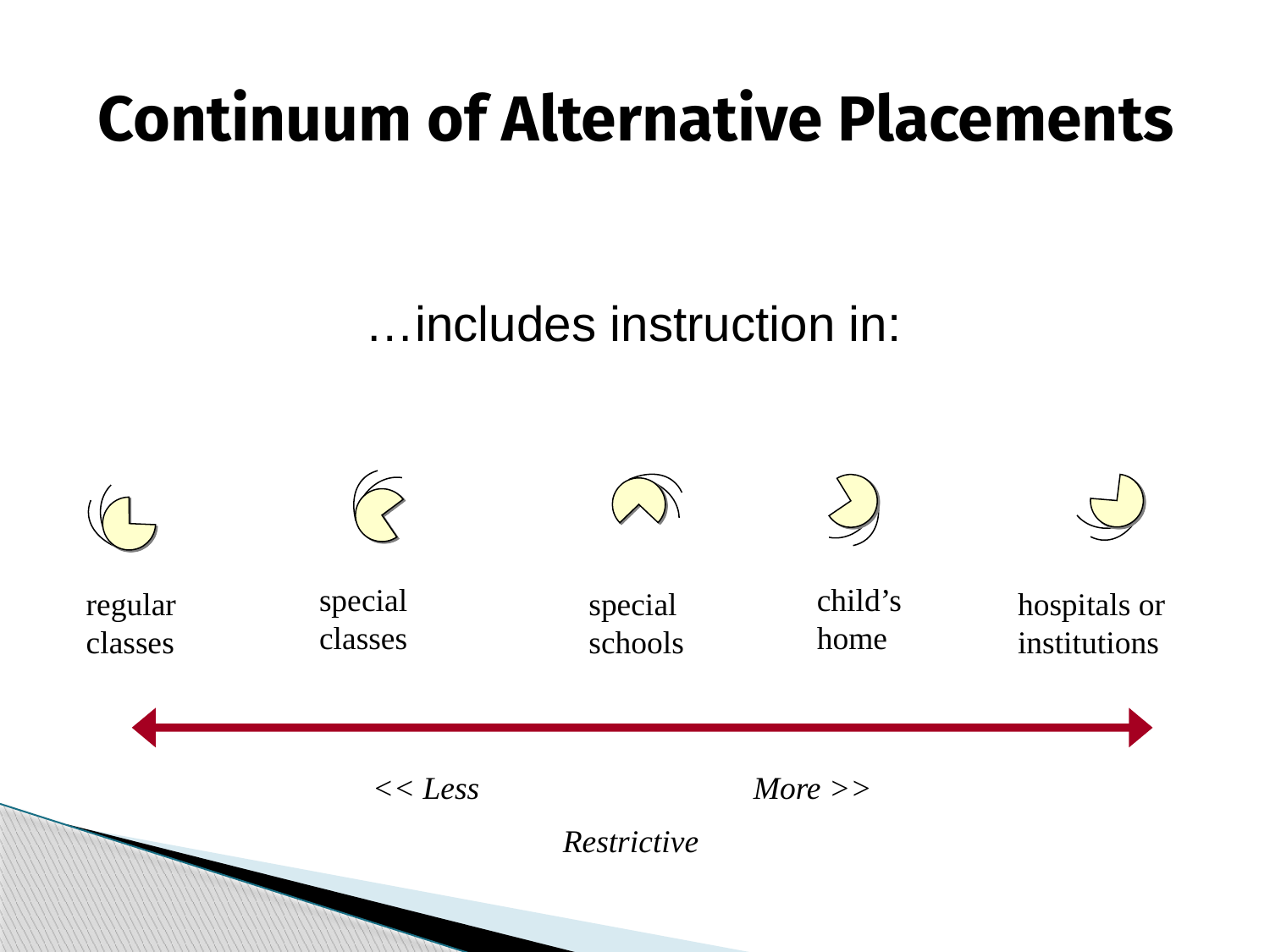

Continuum of Alternative Placements
…includes instruction in:

special classes
child’s home
regular classes
special schools
hospitals or institutions

<< Less
More >>
Restrictive